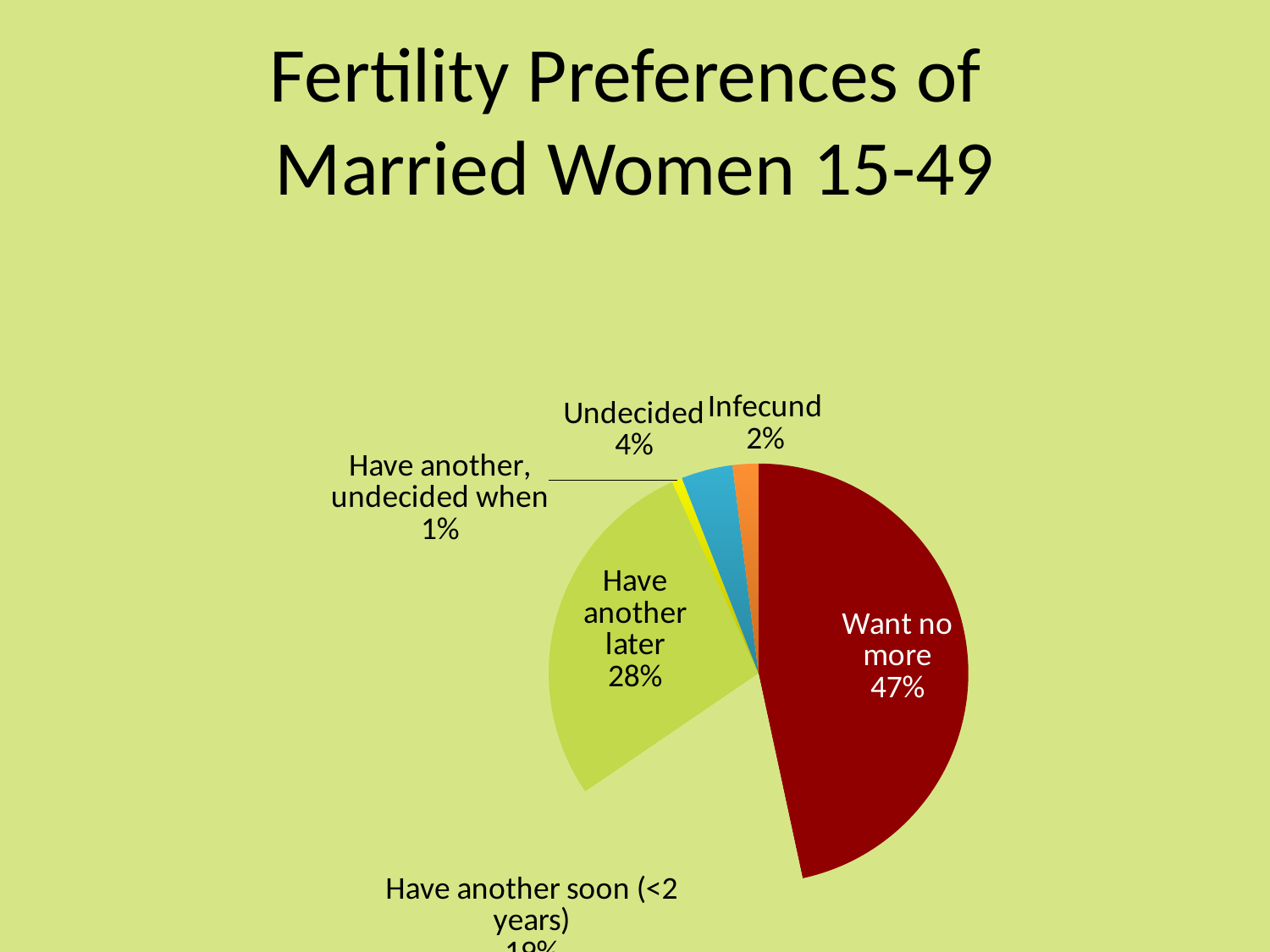

# Fertility Preferences of Married Women 15-49

### Chart

| Category | Column1 |
|---|---|
| Want no more | 47.0 |
| Have another soon (<2 years) | 19.0 |
| Have another later | 28.0 |
| Have another, undecided when | 0.8 |
| Undecided | 4.0 |
| Infecund | 2.0 |